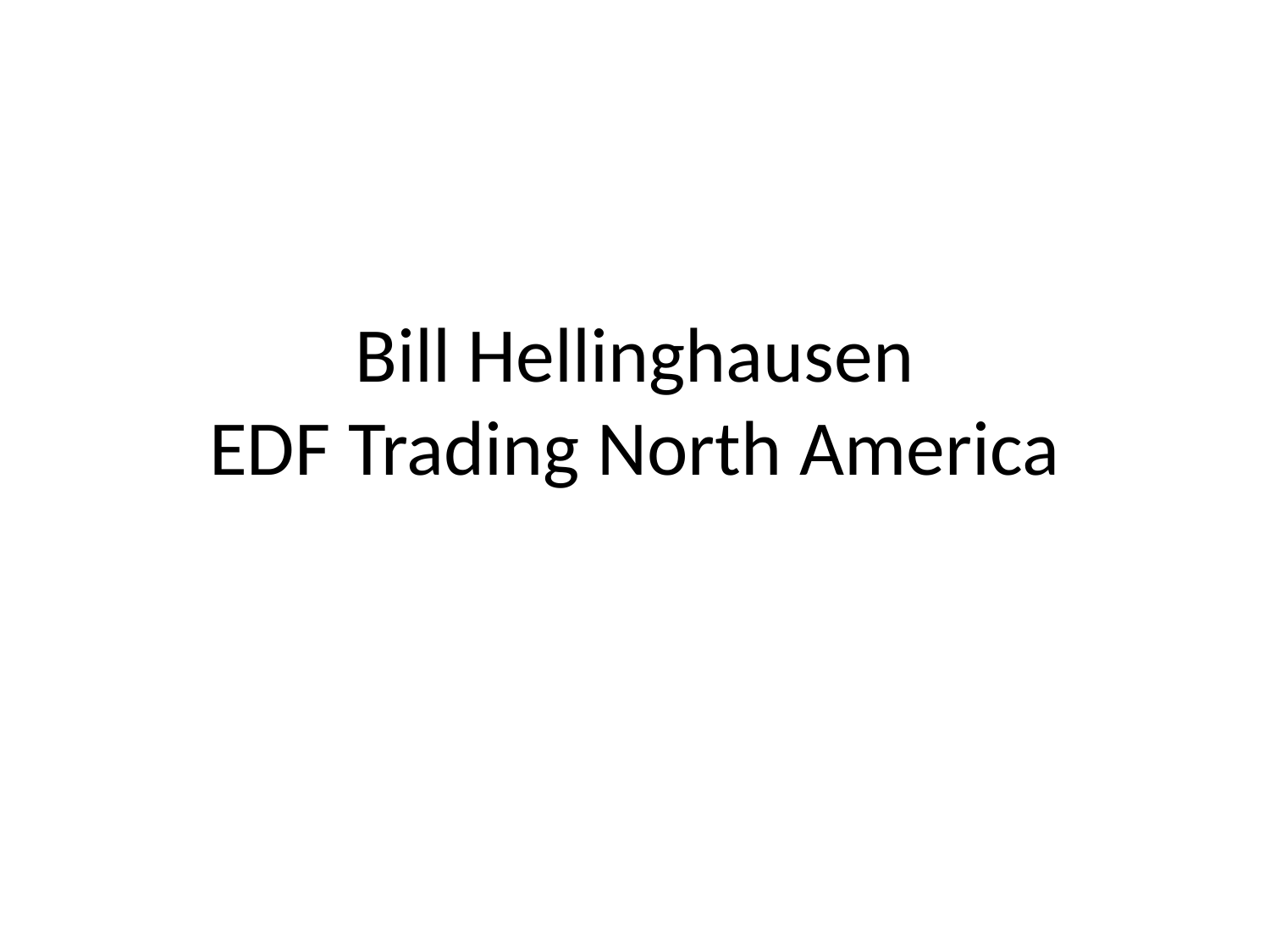

# Bill Hellinghausen EDF Trading North America